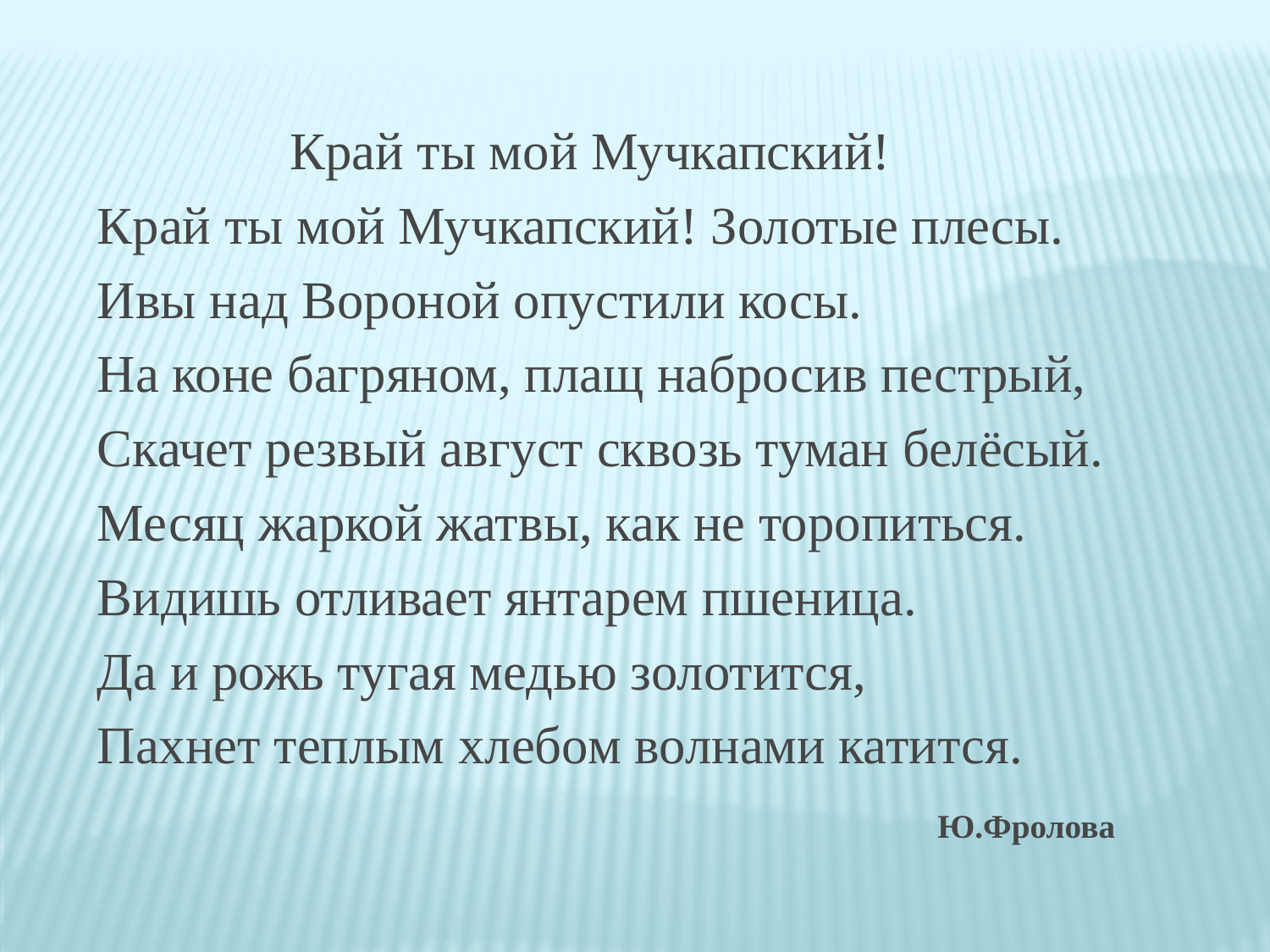

Край ты мой Мучкапский!
Край ты мой Мучкапский! Золотые плесы.
Ивы над Вороной опустили косы.
На коне багряном, плащ набросив пестрый,
Скачет резвый август сквозь туман белёсый.
Месяц жаркой жатвы, как не торопиться.
Видишь отливает янтарем пшеница.
Да и рожь тугая медью золотится,
Пахнет теплым хлебом волнами катится.
                                                               Ю.Фролова